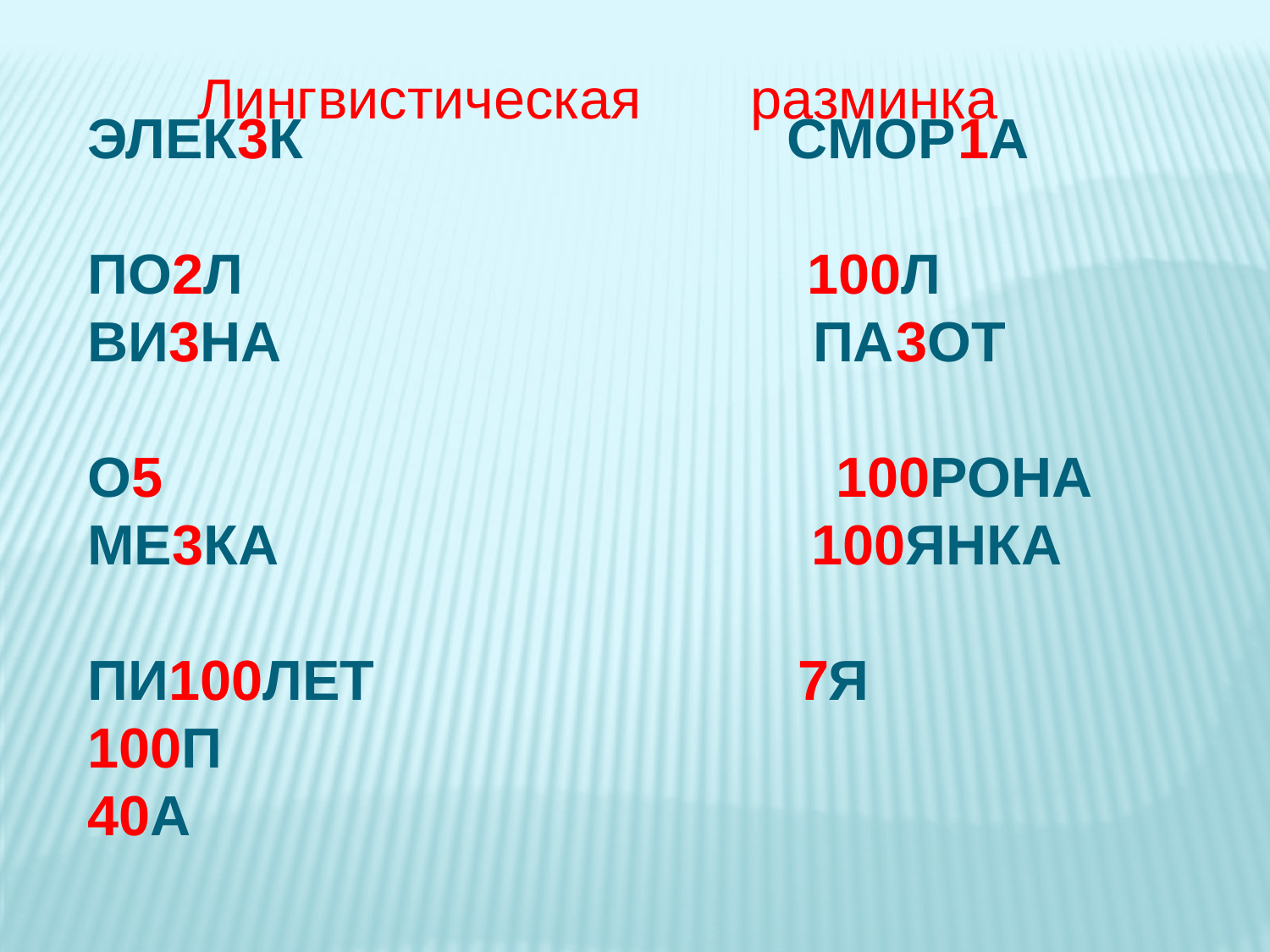

Лингвистическая       разминка
ЭЛЕК3К                               СМОР1А
ПО2Л                                    100Л
ВИ3НА                                  ПА3ОТ
О5                                           100РОНА
МЕ3КА                                  100ЯНКА
ПИ100ЛЕТ                           7Я
100П
40А